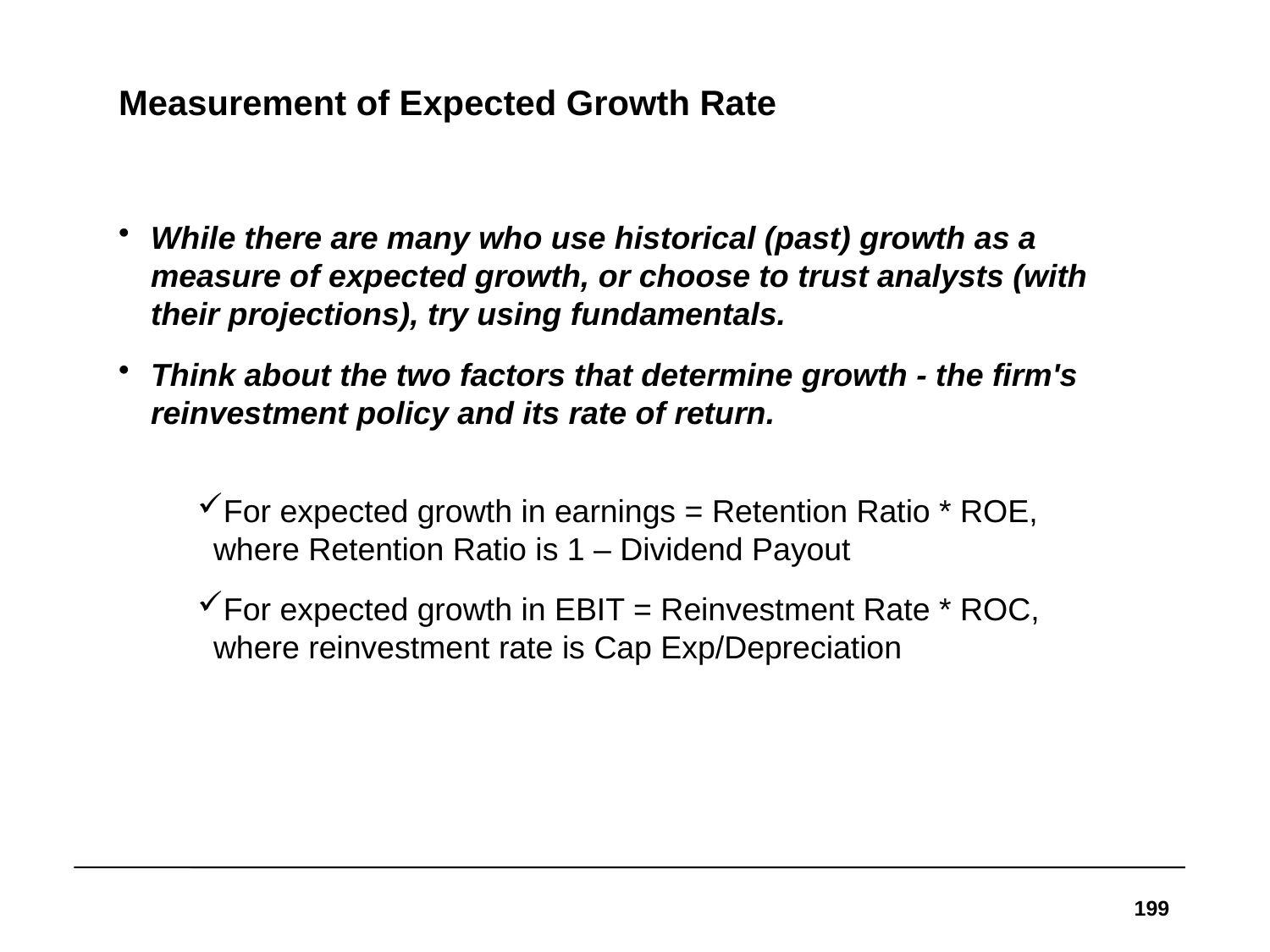

# Measurement of Expected Growth Rate
While there are many who use historical (past) growth as a measure of expected growth, or choose to trust analysts (with their projections), try using fundamentals.
Think about the two factors that determine growth - the firm's reinvestment policy and its rate of return.
For expected growth in earnings = Retention Ratio * ROE, where Retention Ratio is 1 – Dividend Payout
For expected growth in EBIT = Reinvestment Rate * ROC, where reinvestment rate is Cap Exp/Depreciation